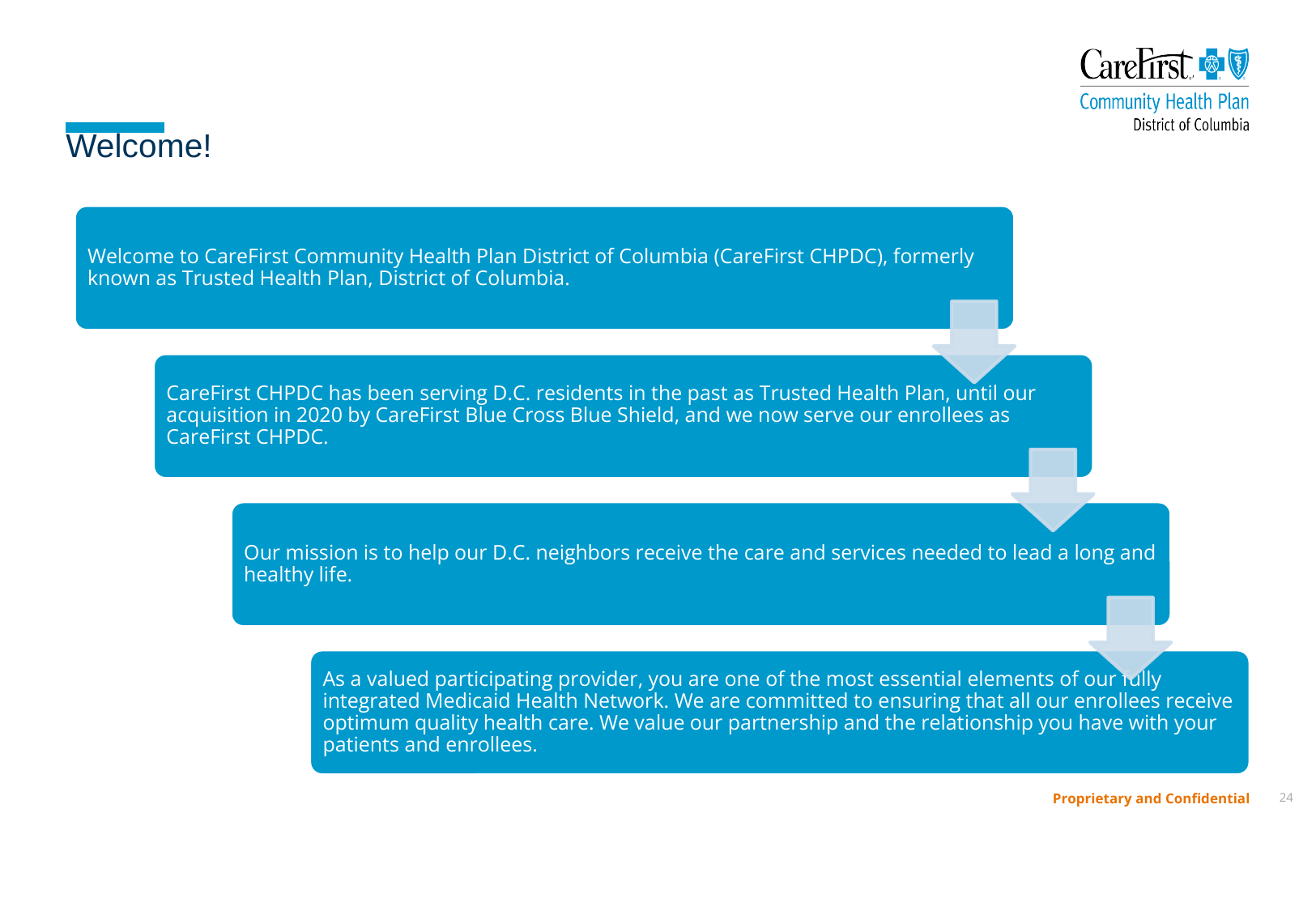

# Welcome!
Welcome to CareFirst Community Health Plan District of Columbia (CareFirst CHPDC), formerly known as Trusted Health Plan, District of Columbia.
CareFirst CHPDC has been serving D.C. residents in the past as Trusted Health Plan, until our acquisition in 2020 by CareFirst Blue Cross Blue Shield, and we now serve our enrollees as CareFirst CHPDC.
Our mission is to help our D.C. neighbors receive the care and services needed to lead a long and healthy life.
As a valued participating provider, you are one of the most essential elements of our fully integrated Medicaid Health Network. We are committed to ensuring that all our enrollees receive optimum quality health care. We value our partnership and the relationship you have with your patients and enrollees.

Proprietary and Confidential
24